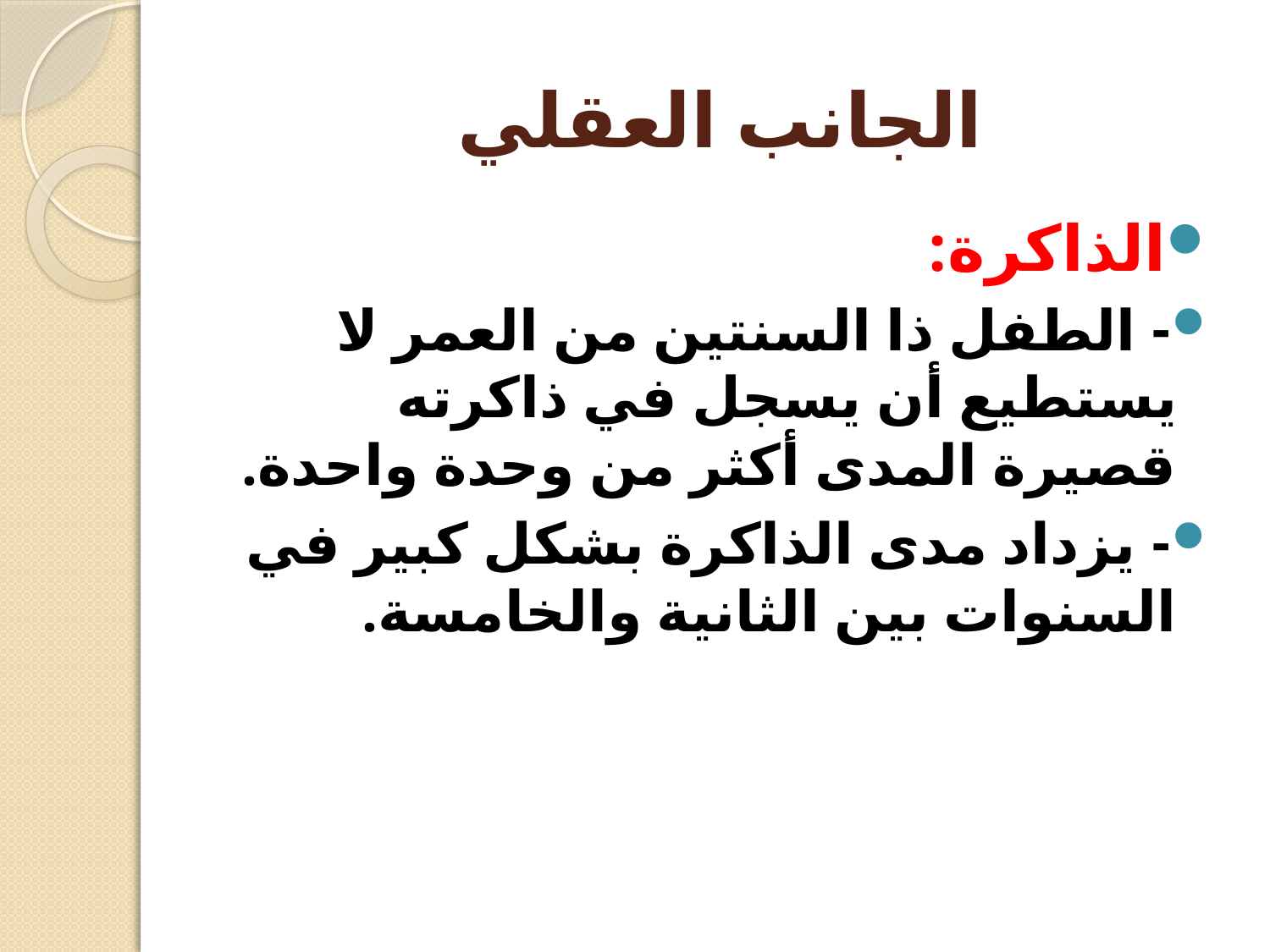

# الجانب العقلي
الذاكرة:
- الطفل ذا السنتين من العمر لا يستطيع أن يسجل في ذاكرته قصيرة المدى أكثر من وحدة واحدة.
- يزداد مدى الذاكرة بشكل كبير في السنوات بين الثانية والخامسة.